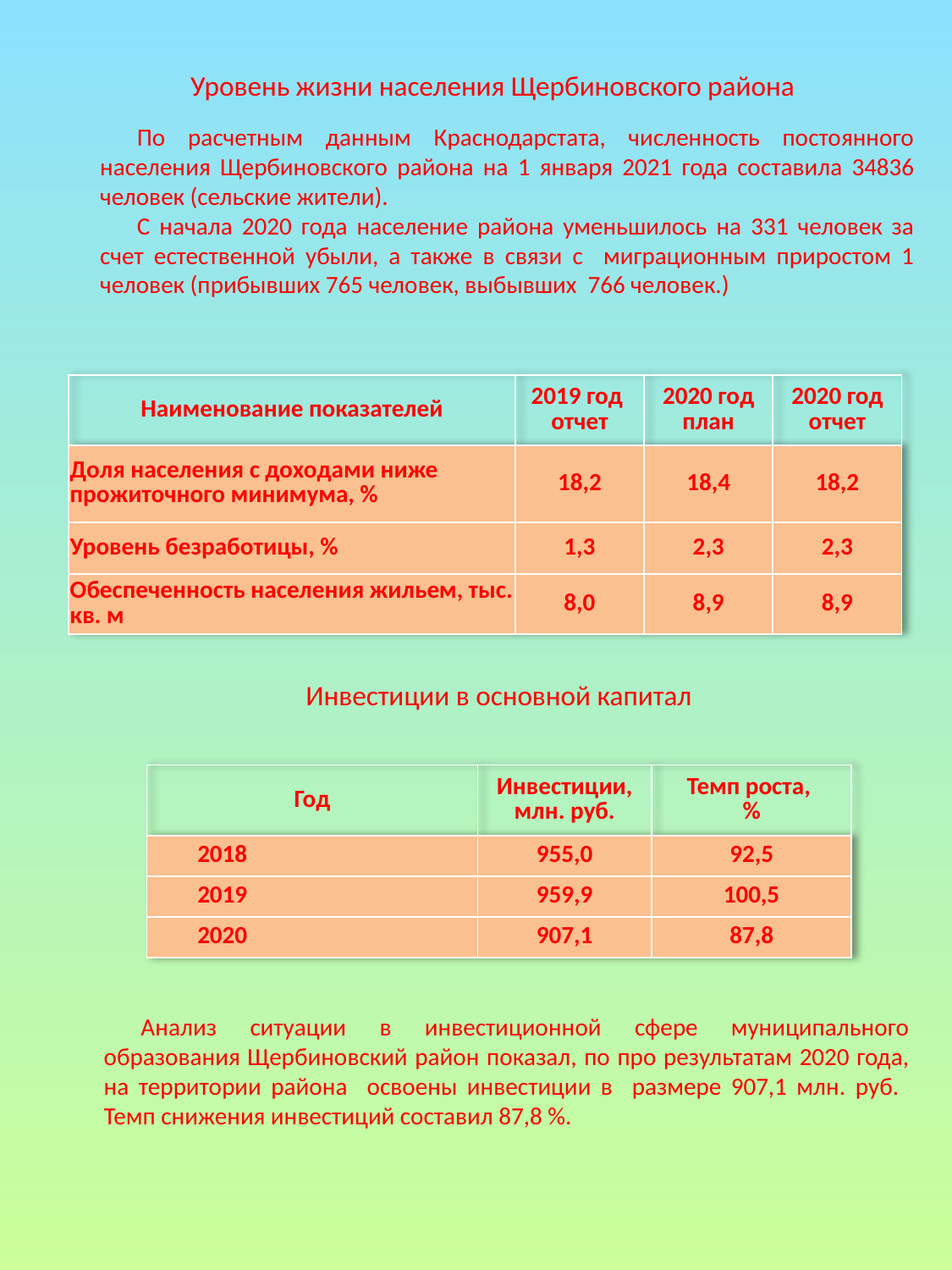

Уровень жизни населения Щербиновского района
По расчетным данным Краснодарстата, численность постоянного населения Щербиновского района на 1 января 2021 года составила 34836 человек (сельские жители).
С начала 2020 года население района уменьшилось на 331 человек за счет естественной убыли, а также в связи с  миграционным приростом 1 человек (прибывших 765 человек, выбывших  766 человек.)
| Наименование показателей | 2019 год отчет | 2020 год план | 2020 год отчет |
| --- | --- | --- | --- |
| Доля населения с доходами ниже прожиточного минимума, % | 18,2 | 18,4 | 18,2 |
| Уровень безработицы, % | 1,3 | 2,3 | 2,3 |
| Обеспеченность населения жильем, тыс. кв. м | 8,0 | 8,9 | 8,9 |
Инвестиции в основной капитал
| Год | Инвестиции, млн. руб. | Темп роста, % |
| --- | --- | --- |
| 2018 | 955,0 | 92,5 |
| 2019 | 959,9 | 100,5 |
| 2020 | 907,1 | 87,8 |
Анализ ситуации в инвестиционной сфере муниципального образования Щербиновский район показал, по про результатам 2020 года, на территории района  освоены инвестиции в  размере 907,1 млн. руб.  Темп снижения инвестиций составил 87,8 %.